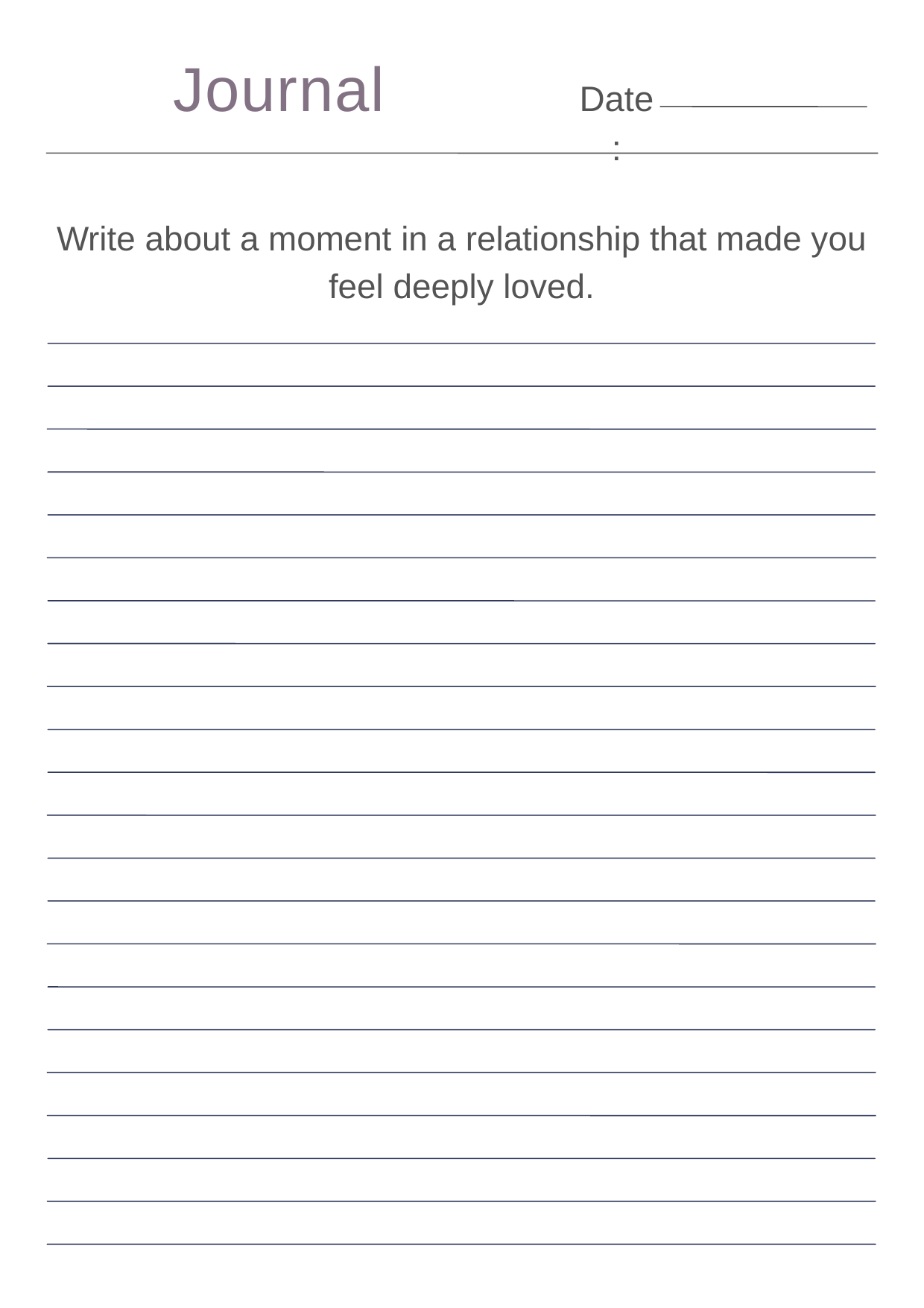

Journal
Date:

Write about a moment in a relationship that made you feel deeply loved.